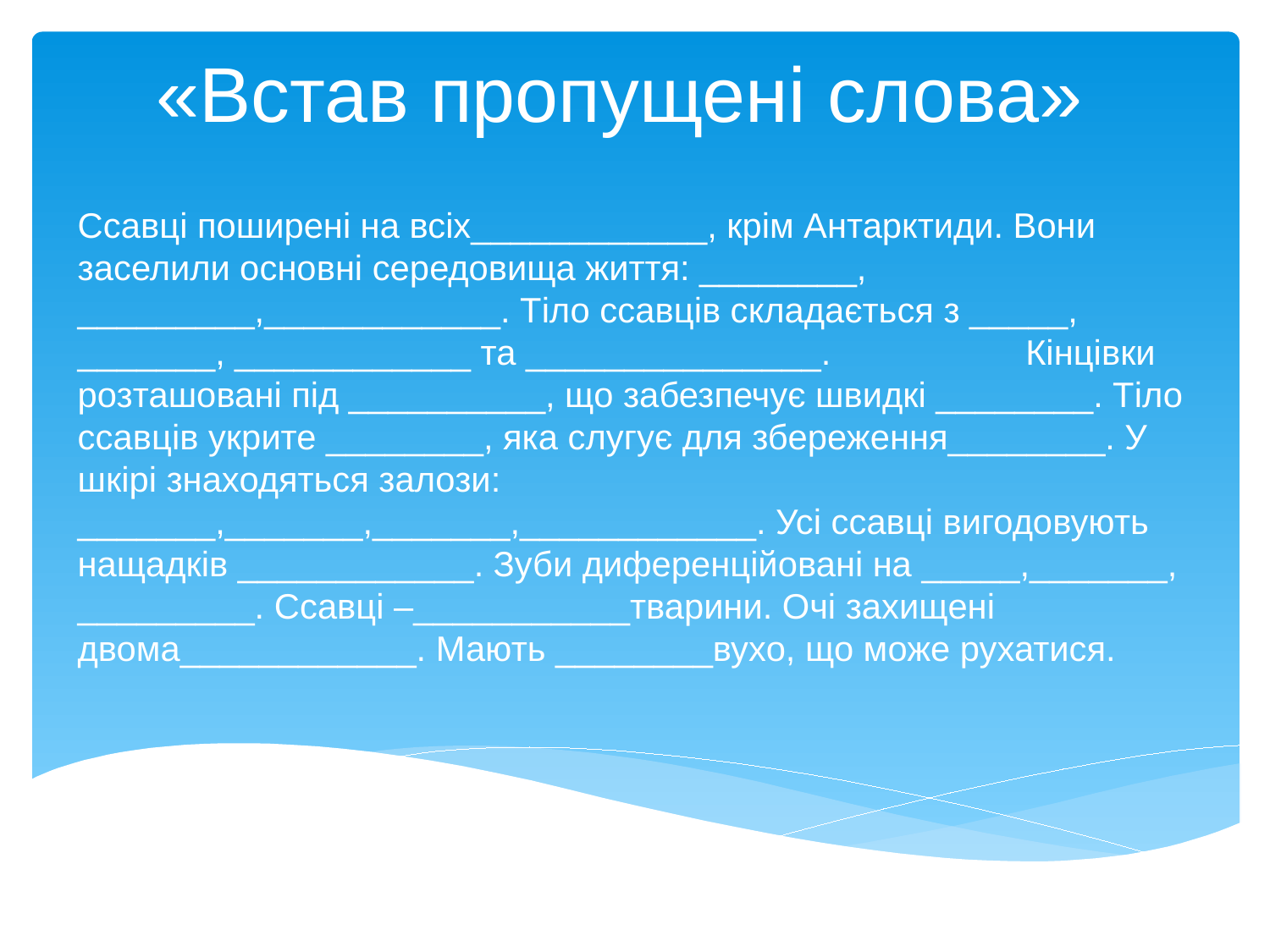

# «Встав пропущені слова»
Ссавці поширені на всіх____________, крім Антарктиди. Вони  заселили основні середовища життя: ________, _________,____________. Тіло ссавців складається з _____, _______, ____________ та _______________.                    Кінцівки розташовані під __________, що забезпечує швидкі ________. Тіло ссавців укрите ________, яка слугує для збереження________. У шкірі знаходяться залози: _______,_______,_______,____________. Усі ссавці вигодовують нащадків ____________. Зуби диференційовані на _____,_______, _________. Ссавці –___________тварини. Очі захищені двома____________. Мають ________вухо, що може рухатися.